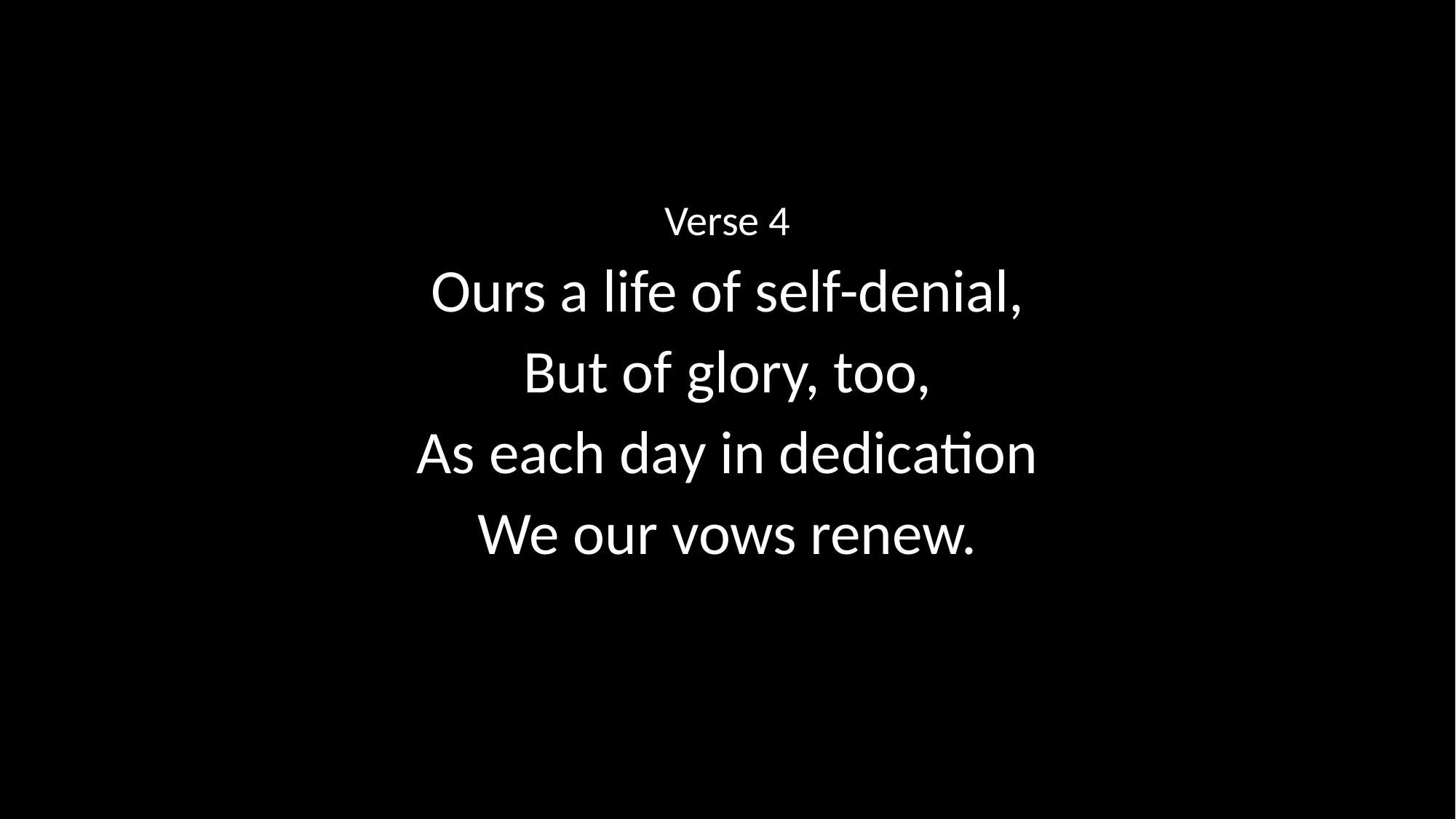

Verse 4
Ours a life of self-denial,
But of glory, too,
As each day in dedication
We our vows renew.